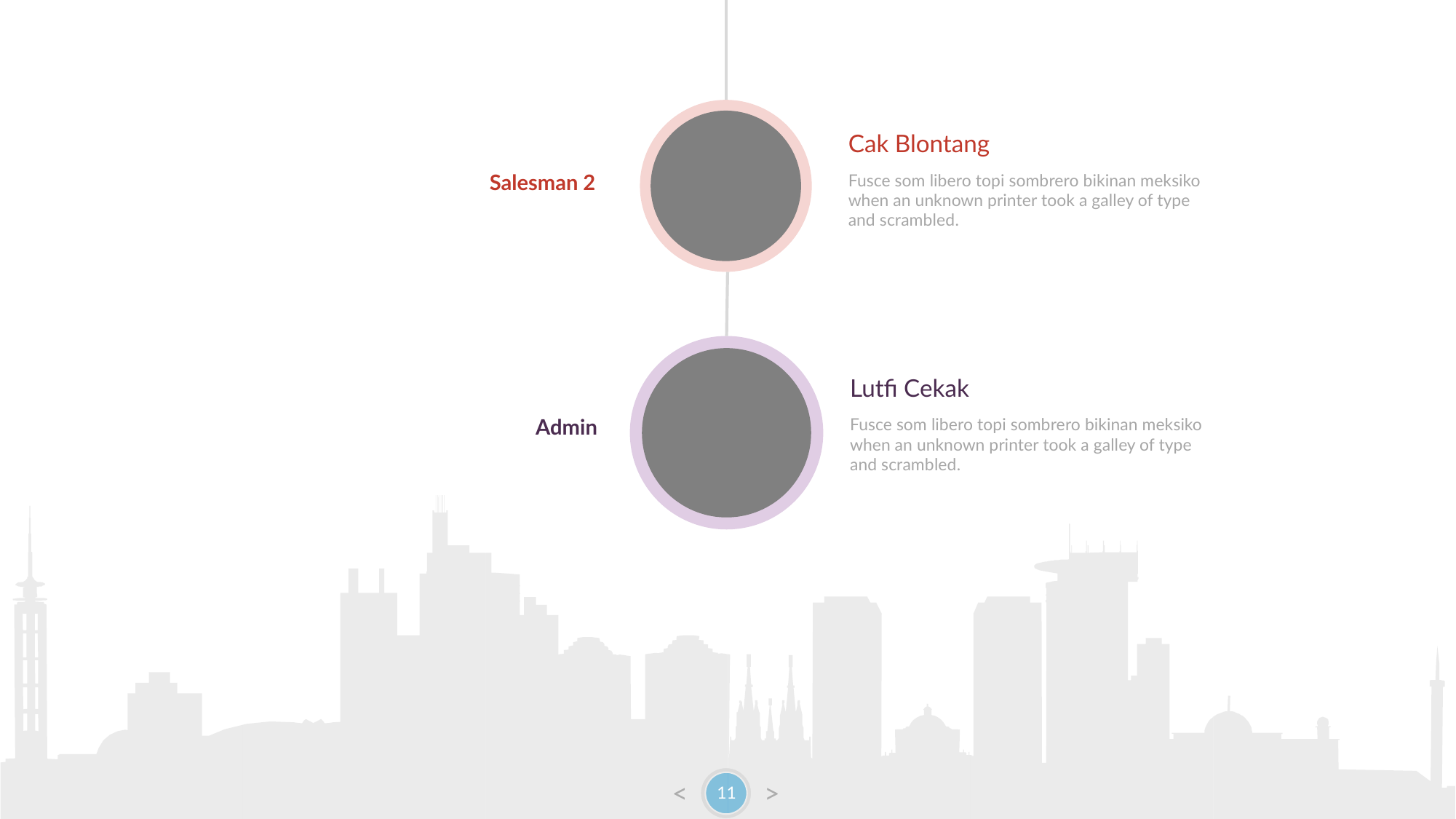

Cak Blontang
Fusce som libero topi sombrero bikinan meksiko when an unknown printer took a galley of type and scrambled.
Salesman 2

Lutfi Cekak
Fusce som libero topi sombrero bikinan meksiko when an unknown printer took a galley of type and scrambled.
Admin

11